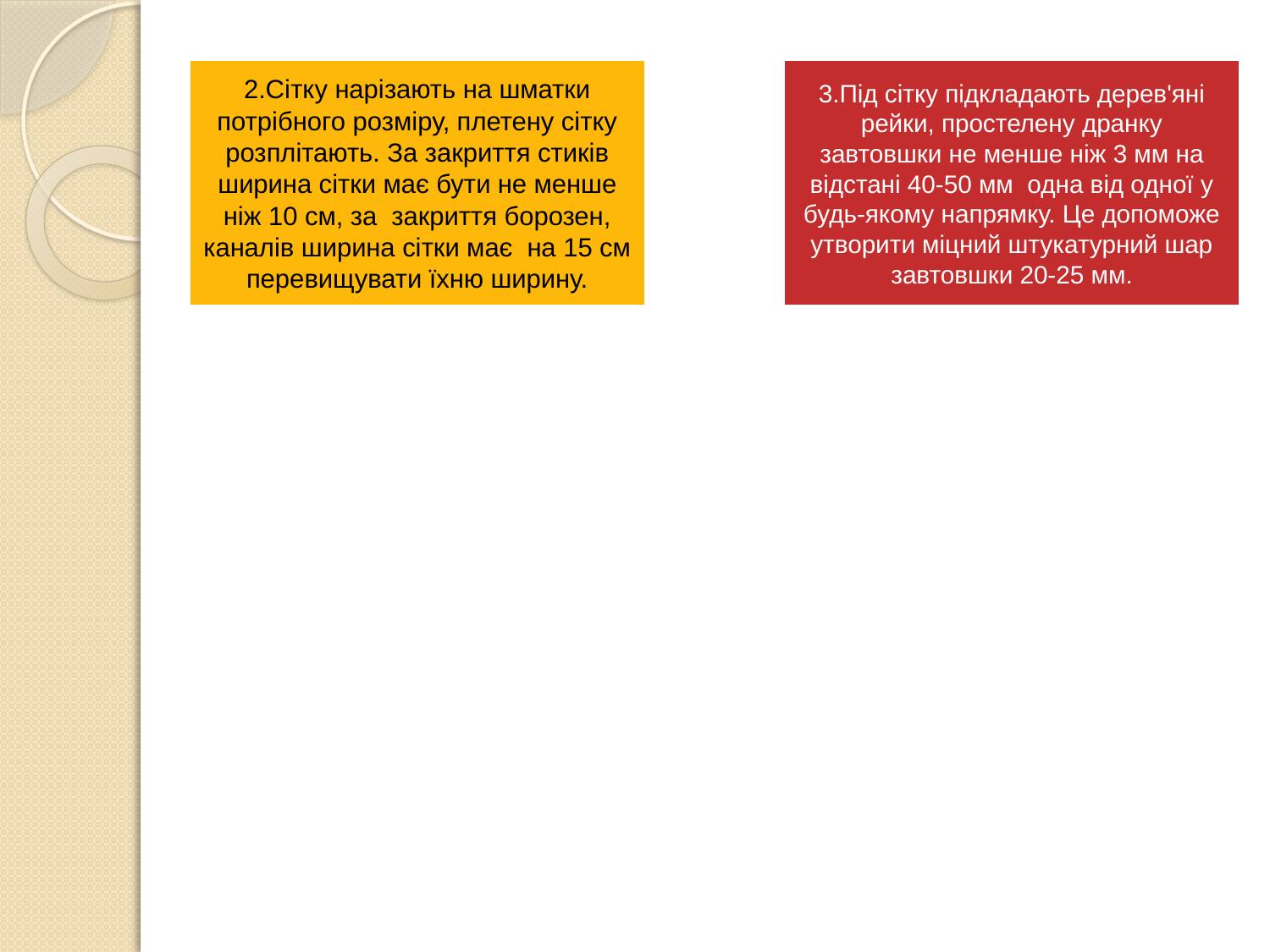

2.Сітку нарізають на шматки потрібного розміру, плетену сітку розплітають. За закриття стиків ширина сітки має бути не менше ніж 10 см, за  закриття борозен, каналів ширина сітки має  на 15 см перевищувати їхню ширину.
3.Під сітку підкладають дерев'яні рейки, простелену дранку завтовшки не менше ніж 3 мм на відстані 40-50 мм  одна від одної у будь-якому напрямку. Це допоможе утворити міцний штукатурний шар завтовшки 20-25 мм.